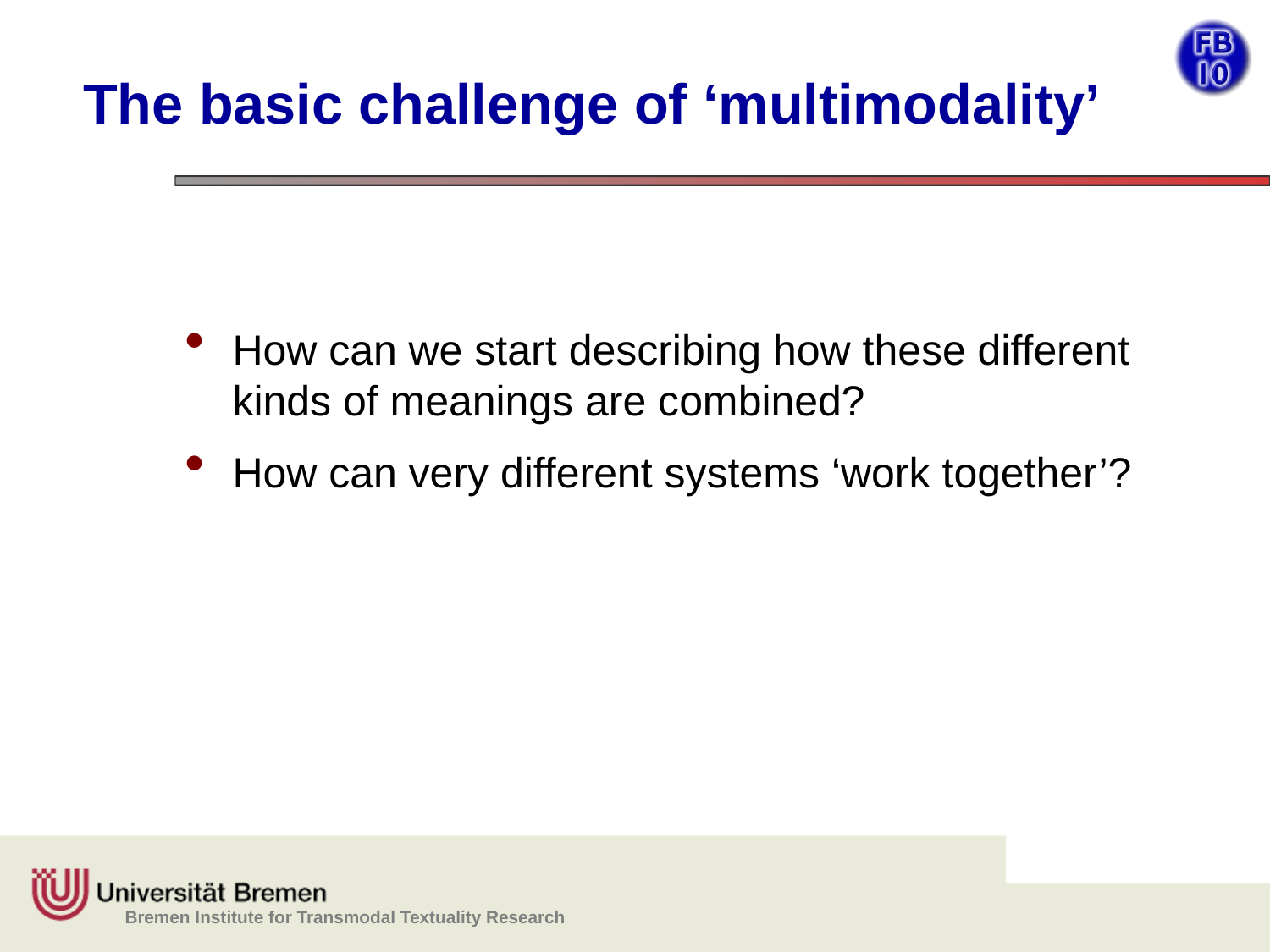

# The basic challenge of ‘multimodality’
How can we start describing how these different kinds of meanings are combined?
How can very different systems ‘work together’?